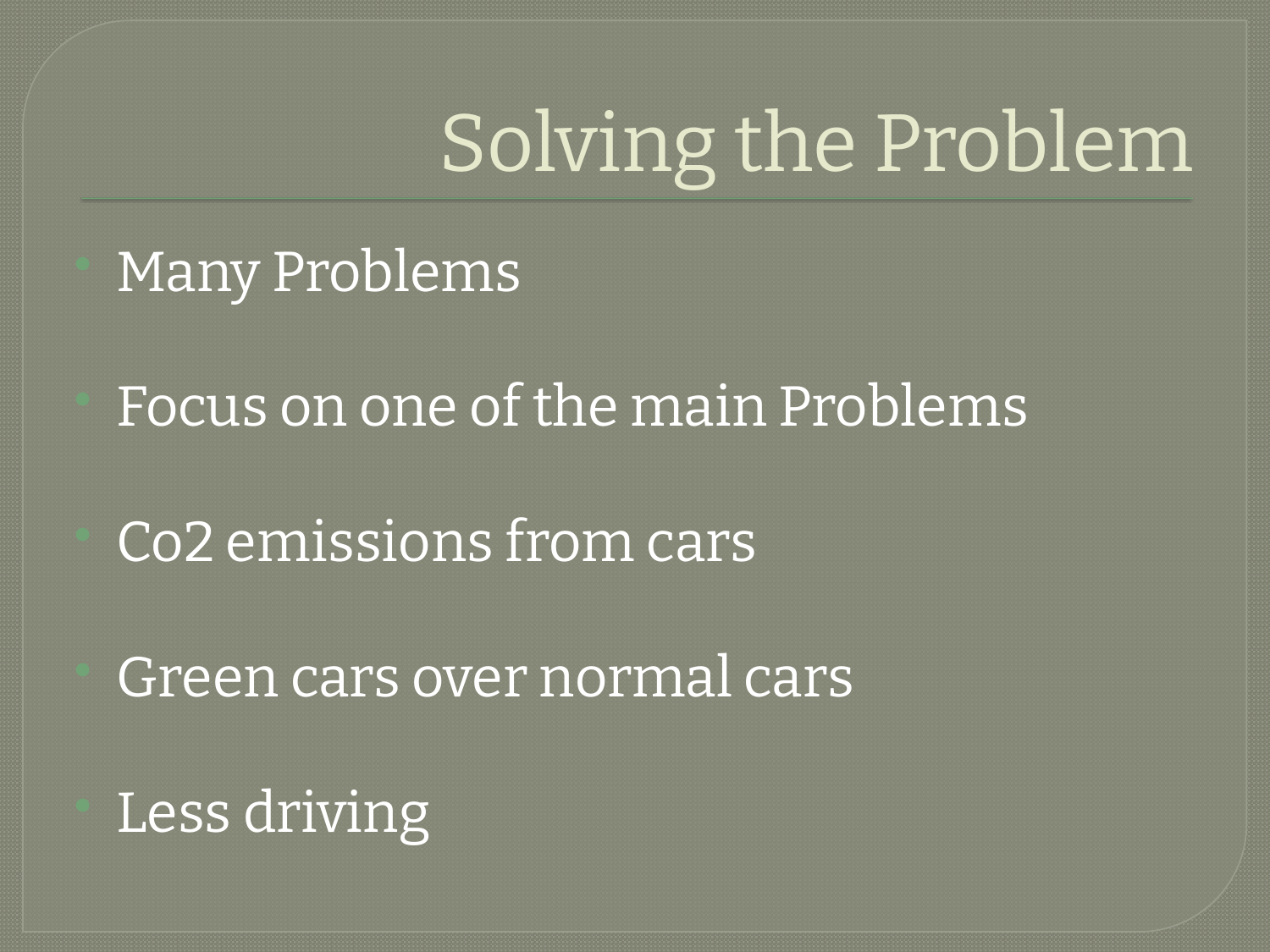

# Solving the Problem
Many Problems

Focus on one of the main Problems

Co2 emissions from cars

Green cars over normal cars

Less driving